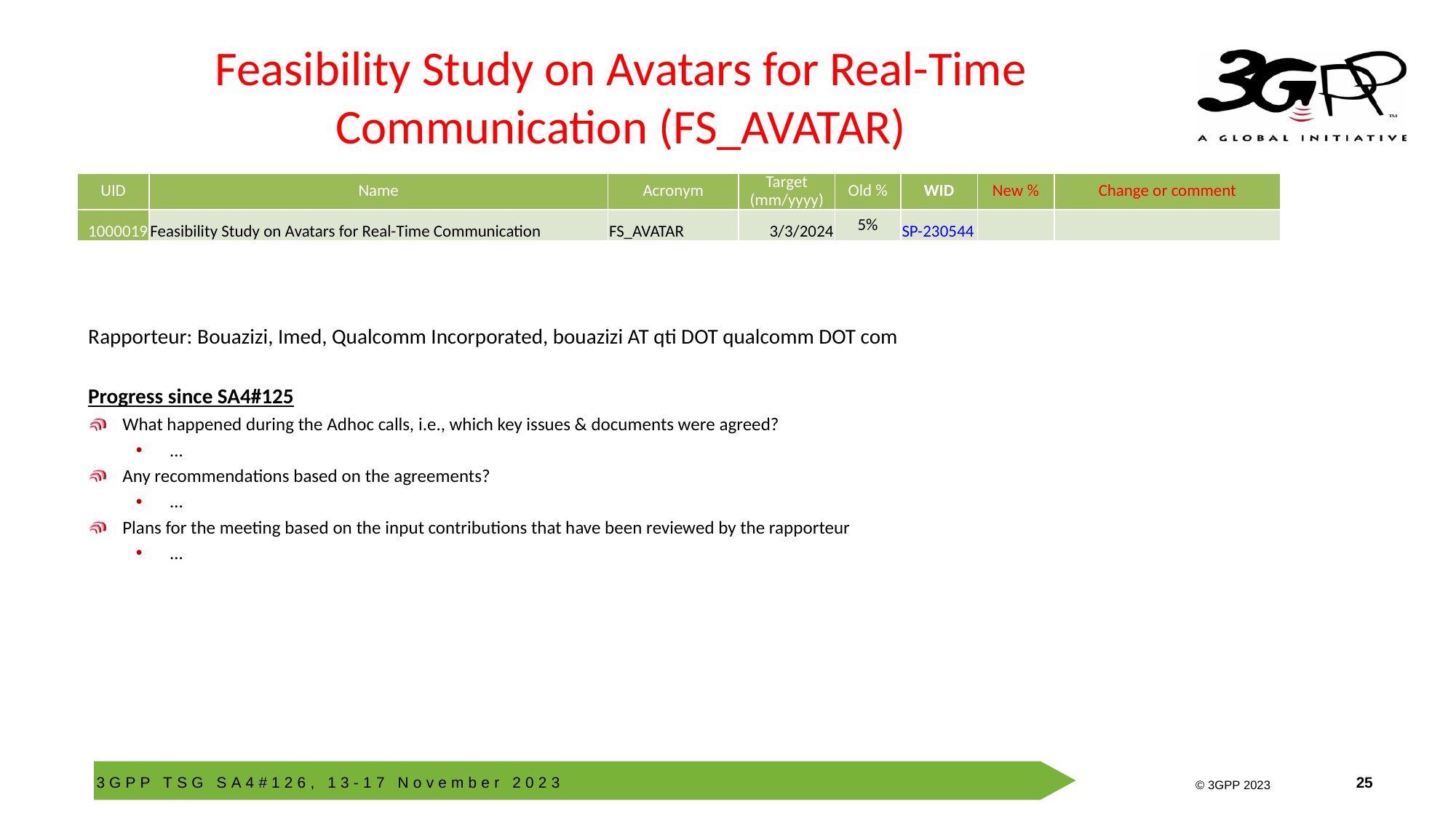

# Feasibility Study on Avatars for Real-Time Communication (FS_AVATAR)
| UID | Name | Acronym | Target (mm/yyyy) | Old % | WID | New % | Change or comment |
| --- | --- | --- | --- | --- | --- | --- | --- |
| 1000019 | Feasibility Study on Avatars for Real-Time Communication | FS\_AVATAR | 3/3/2024 | 5% | SP-230544 |  |  |
Rapporteur: Bouazizi, Imed, Qualcomm Incorporated, bouazizi AT qti DOT qualcomm DOT com

Progress since SA4#125
What happened during the Adhoc calls, i.e., which key issues & documents were agreed?
…
Any recommendations based on the agreements?
…
Plans for the meeting based on the input contributions that have been reviewed by the rapporteur
…